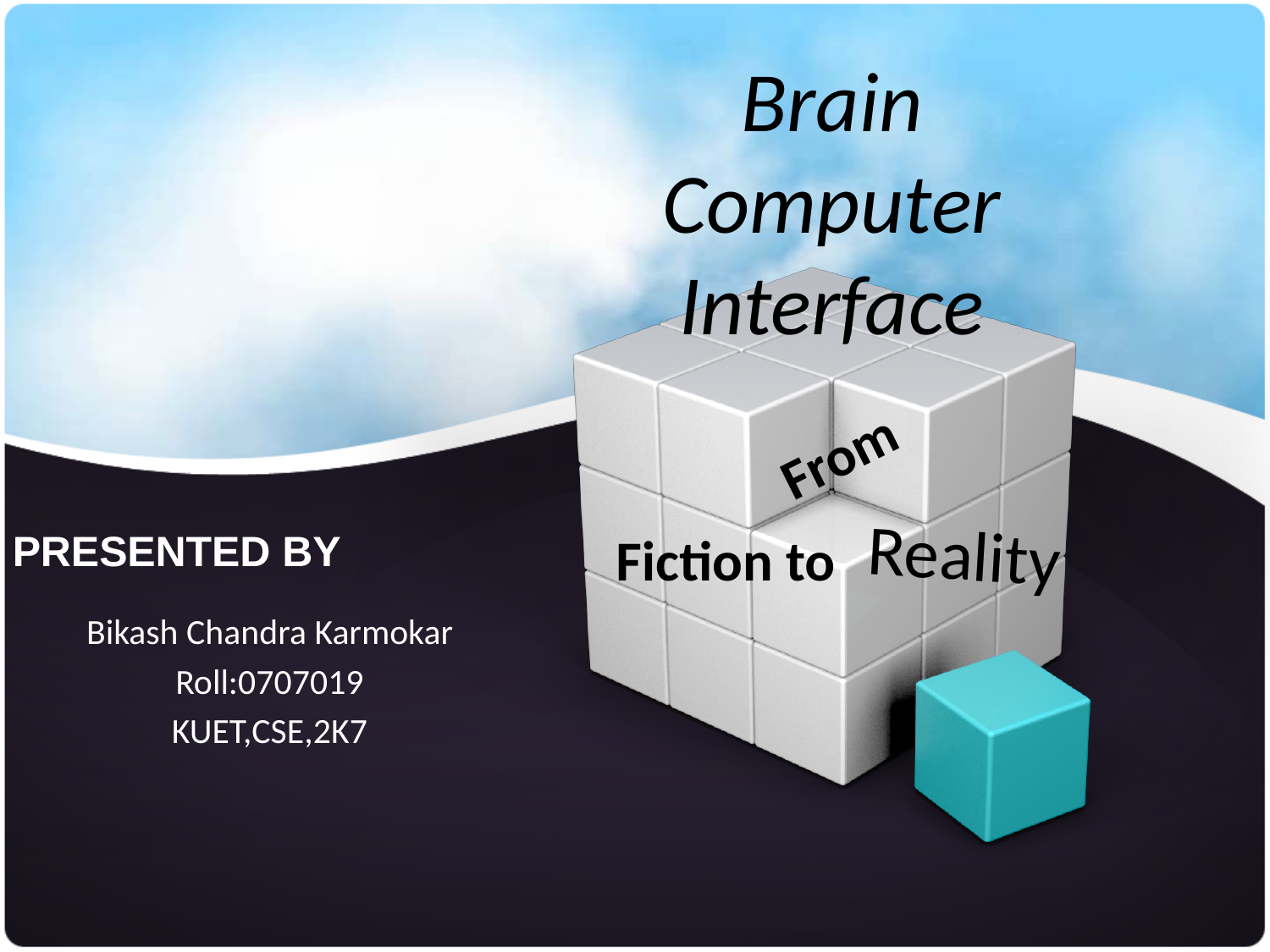

# Brain Computer Interface
From
Reality
PRESENTED BY

Fiction to
Bikash Chandra Karmokar
Roll:0707019
KUET,CSE,2K7